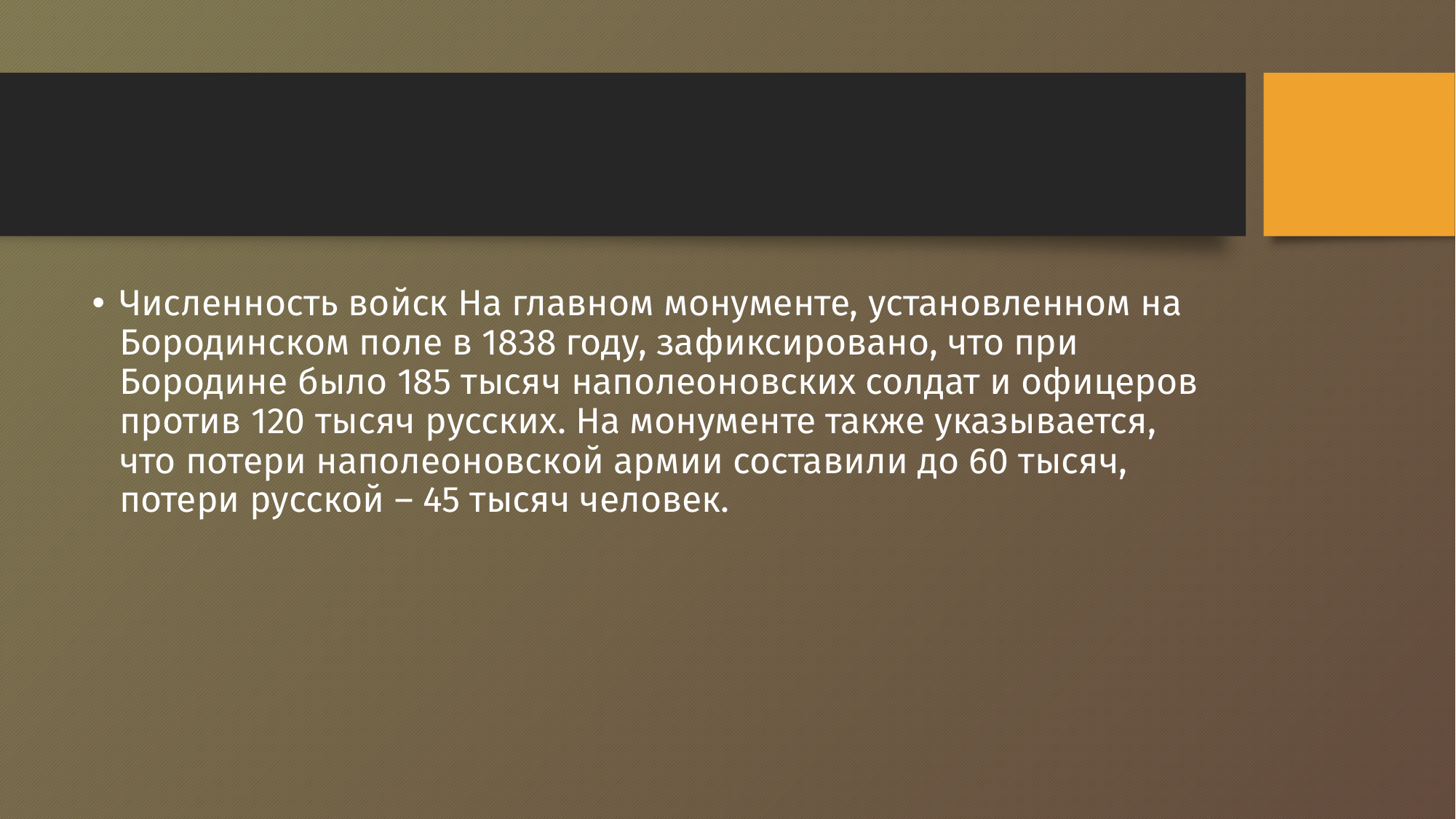

#
Численность войск На главном монументе, установленном на Бородинском поле в 1838 году, зафиксировано, что при Бородине было 185 тысяч наполеоновских солдат и офицеров против 120 тысяч русских. На монументе также указывается, что потери наполеоновской армии составили до 60 тысяч, потери русской – 45 тысяч человек.